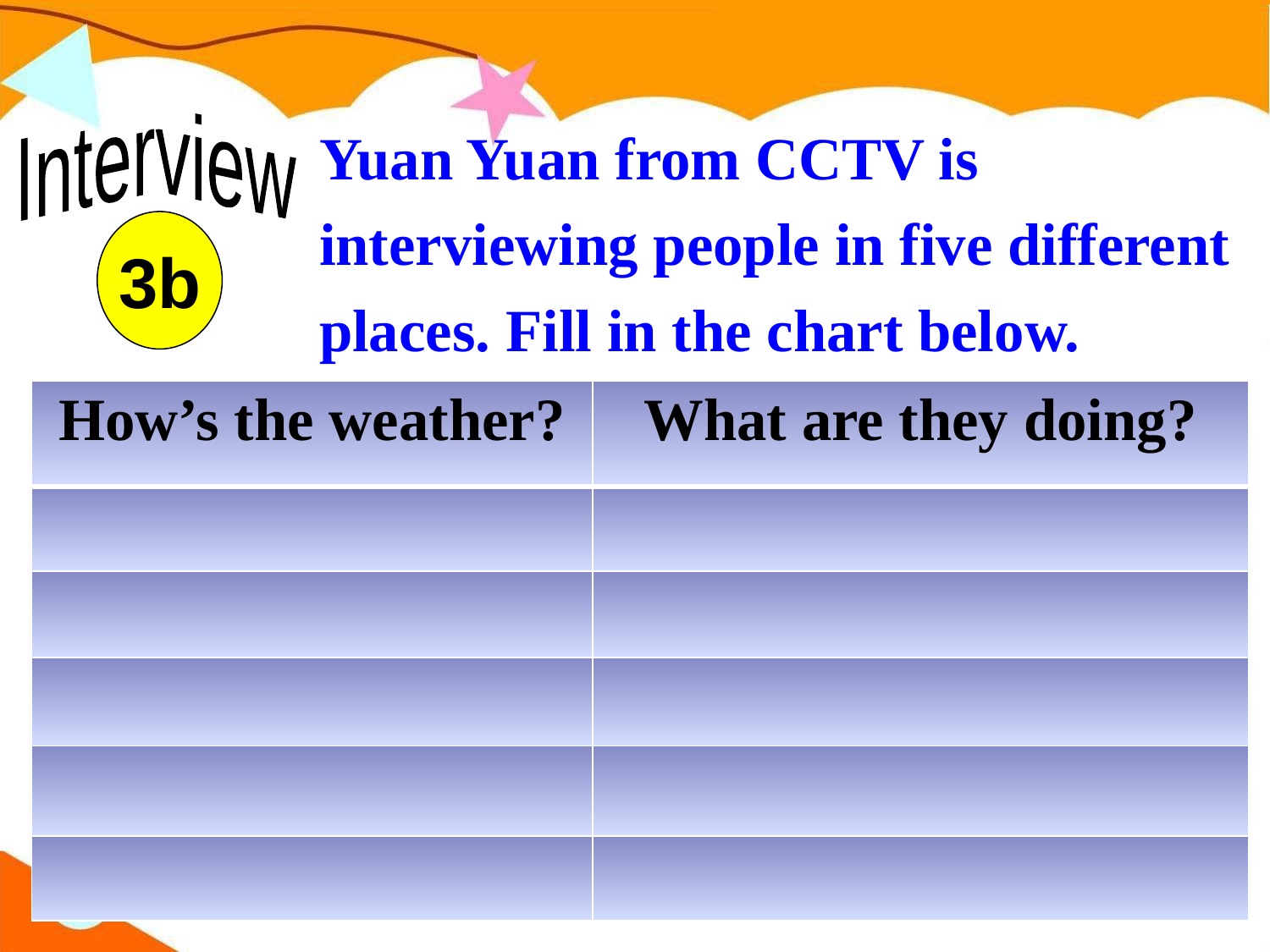

Yuan Yuan from CCTV is interviewing people in five different places. Fill in the chart below.
Interview
3b
| How’s the weather? | What are they doing? |
| --- | --- |
|  |  |
|  |  |
|  |  |
|  |  |
|  |  |